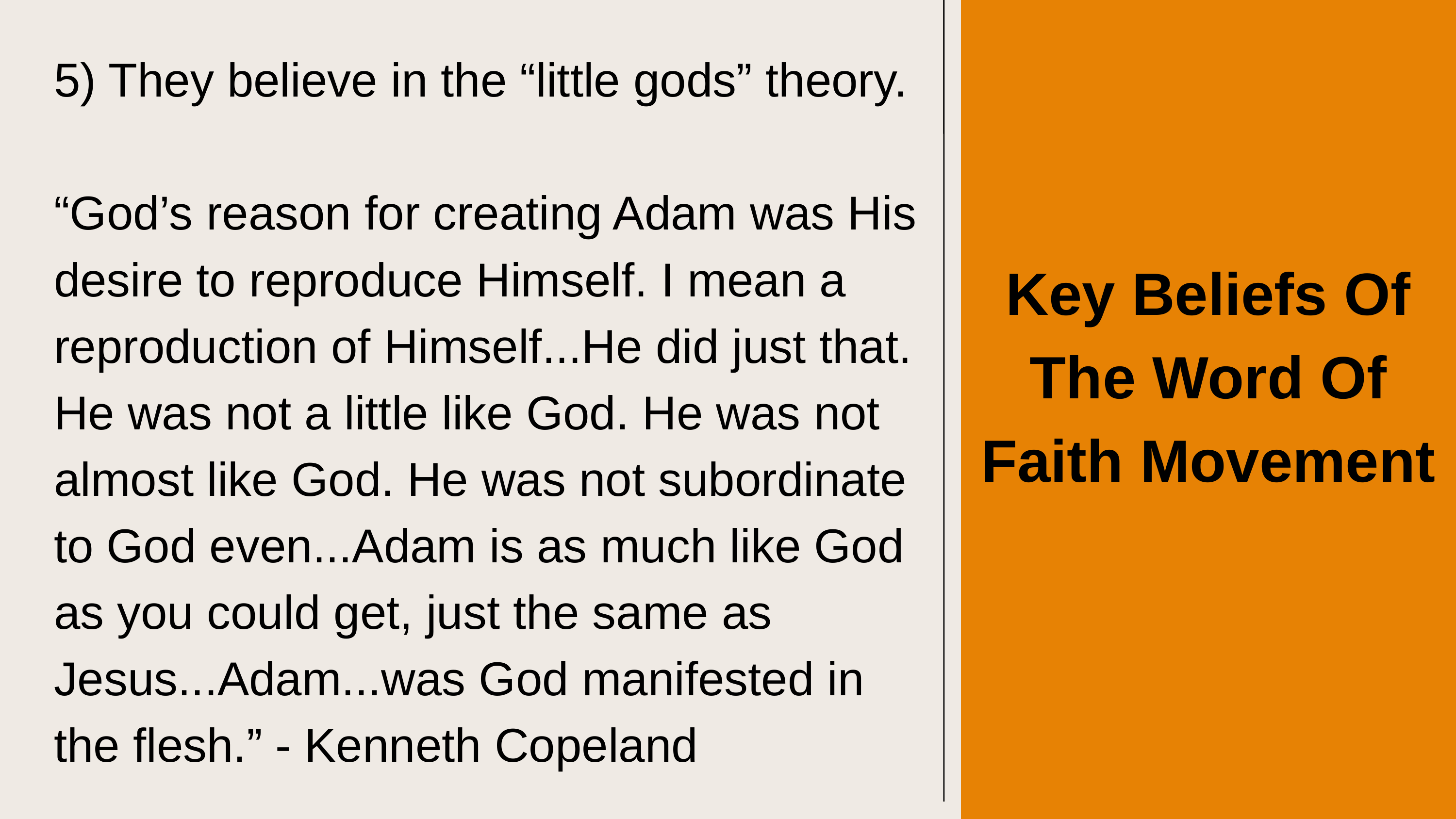

5) They believe in the “little gods” theory.

“God’s reason for creating Adam was His desire to reproduce Himself. I mean a reproduction of Himself...He did just that. He was not a little like God. He was not almost like God. He was not subordinate to God even...Adam is as much like God as you could get, just the same as Jesus...Adam...was God manifested in the flesh.” - Kenneth Copeland
Key Beliefs Of The Word Of Faith Movement